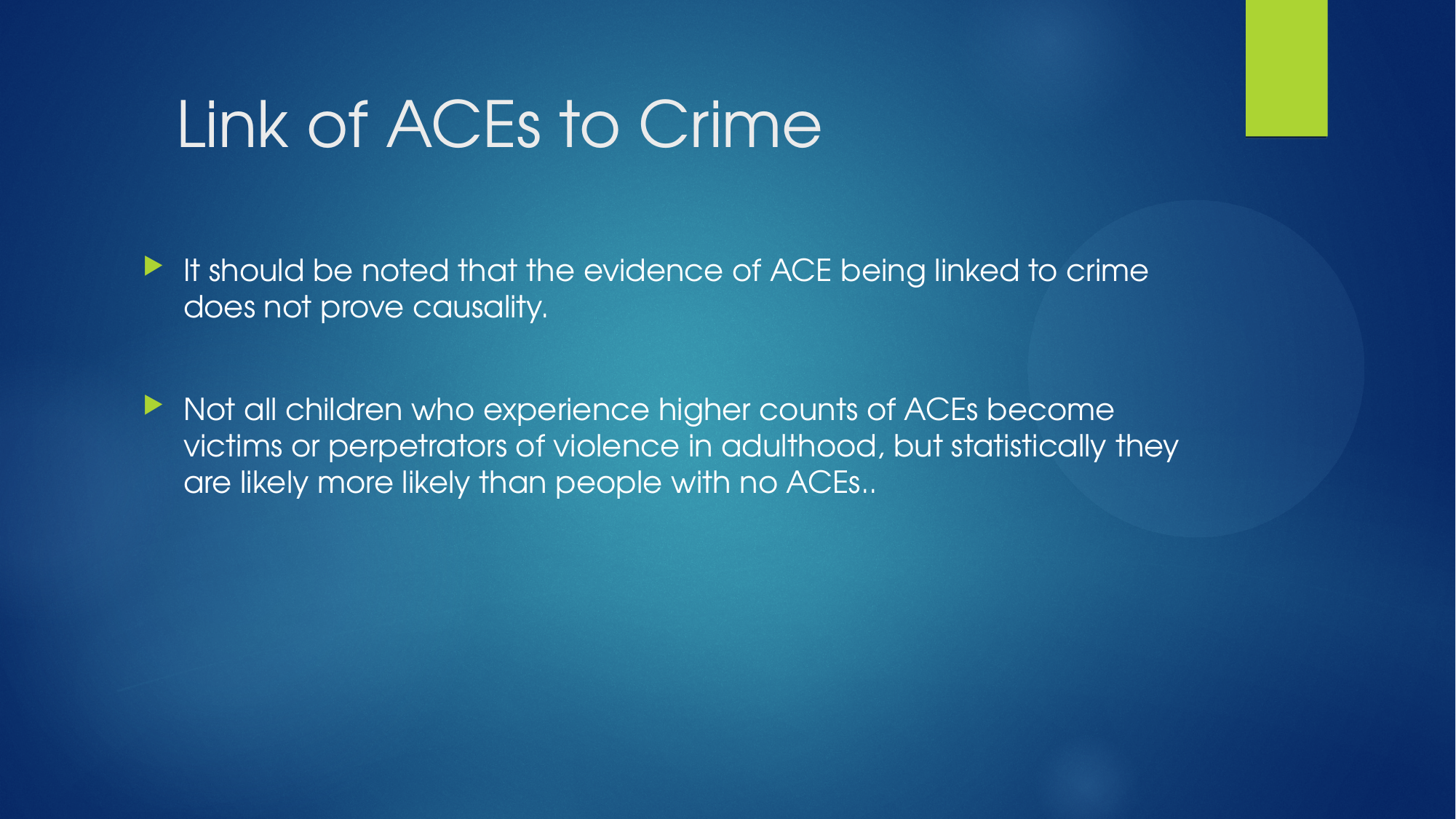

# Link of ACEs to Crime
It should be noted that the evidence of ACE being linked to crime does not prove causality.

Not all children who experience higher counts of ACEs become victims or perpetrators of violence in adulthood, but statistically they are likely more likely than people with no ACEs..